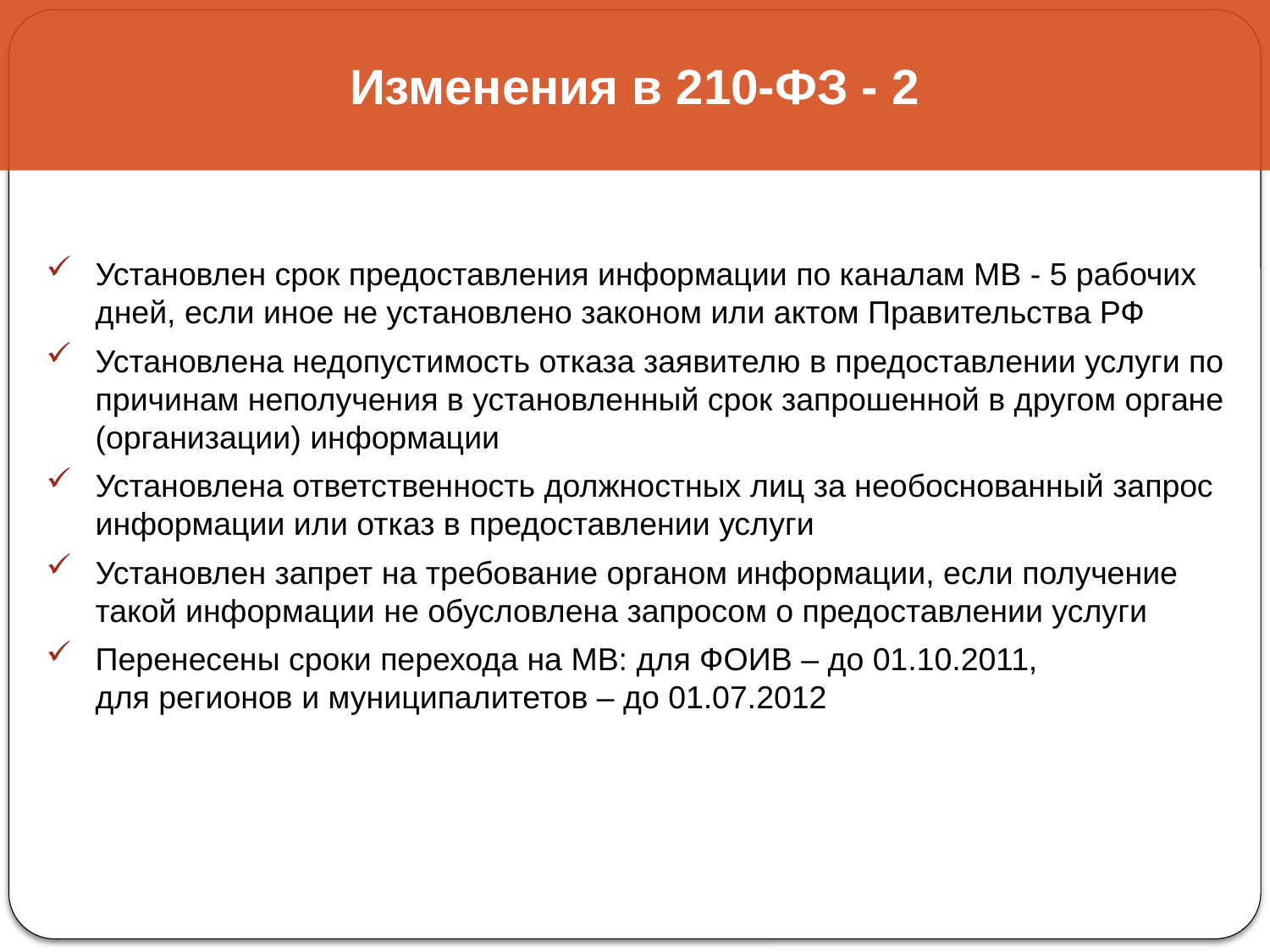

Изменения в 210-ФЗ - 2
Установлен срок предоставления информации по каналам МВ - 5 рабочих дней, если иное не установлено законом или актом Правительства РФ
Установлена недопустимость отказа заявителю в предоставлении услуги по причинам неполучения в установленный срок запрошенной в другом органе (организации) информации
Установлена ответственность должностных лиц за необоснованный запрос информации или отказ в предоставлении услуги
Установлен запрет на требование органом информации, если получение такой информации не обусловлена запросом о предоставлении услуги
Перенесены сроки перехода на МВ: для ФОИВ – до 01.10.2011,
для регионов и муниципалитетов – до 01.07.2012